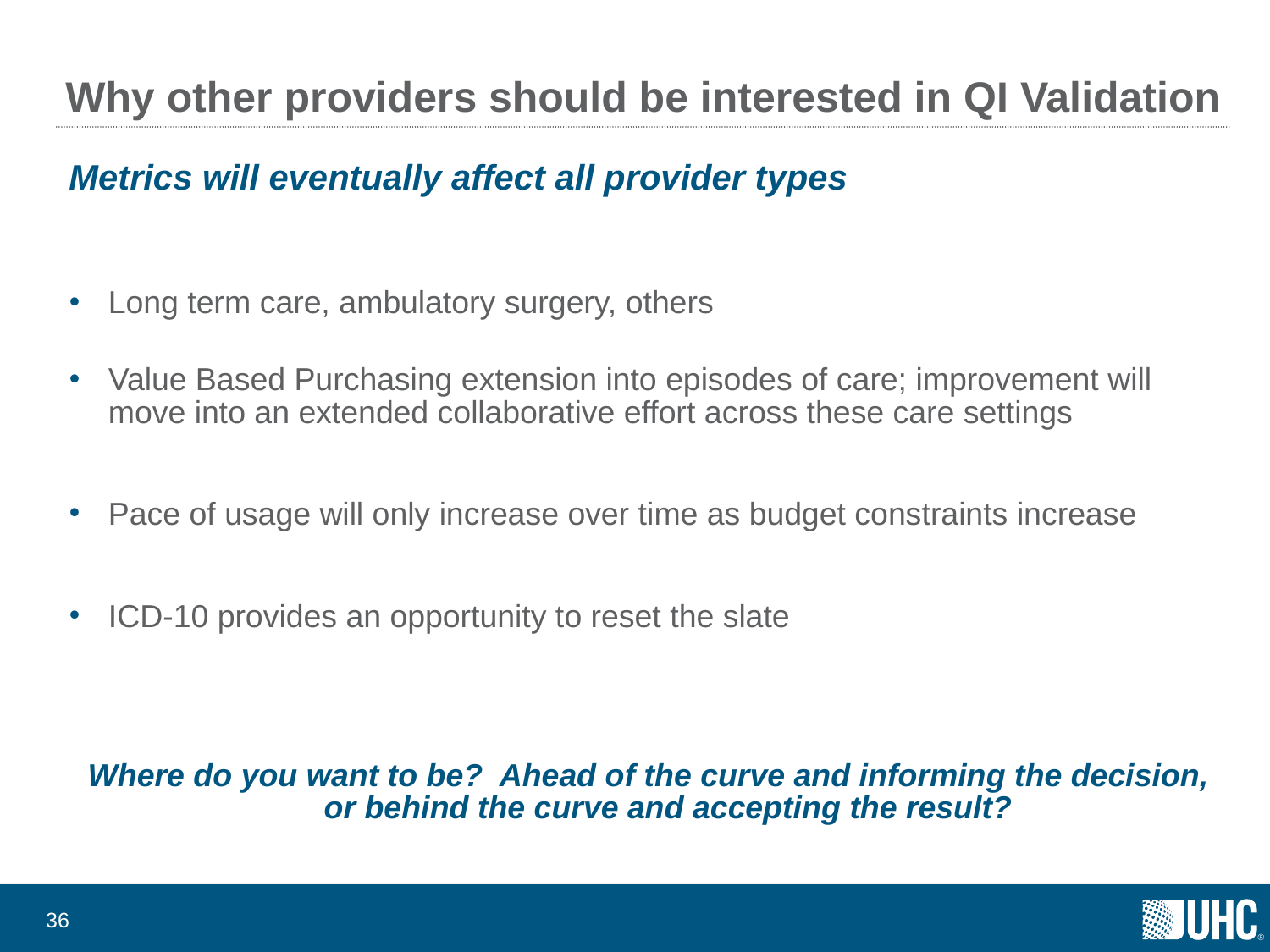

# Why other providers should be interested in QI Validation
Metrics will eventually affect all provider types
Long term care, ambulatory surgery, others
Value Based Purchasing extension into episodes of care; improvement will move into an extended collaborative effort across these care settings

Pace of usage will only increase over time as budget constraints increase

ICD-10 provides an opportunity to reset the slate

Where do you want to be?  Ahead of the curve and informing the decision, or behind the curve and accepting the result?
36